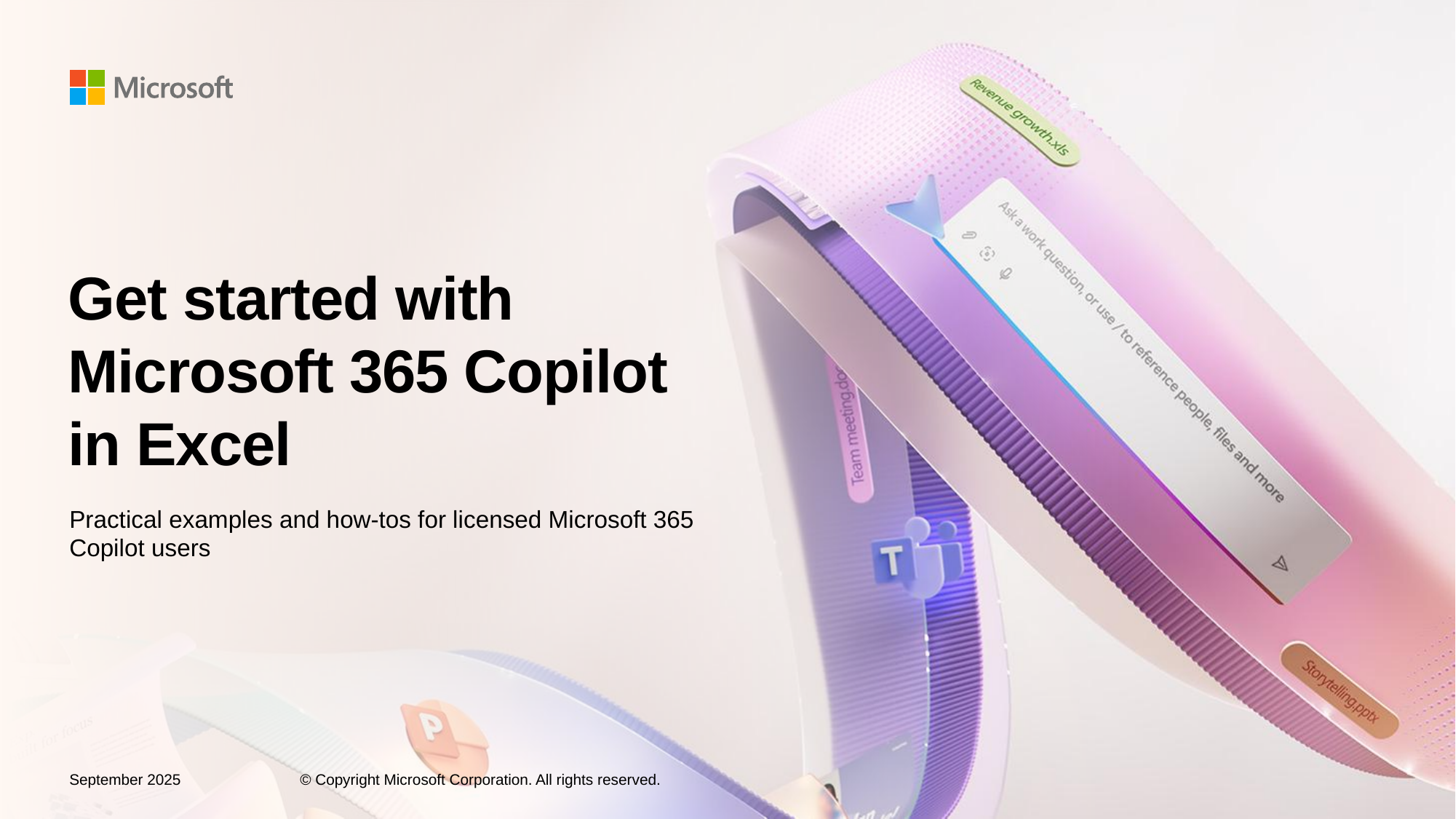

# Get started with Microsoft 365 Copilot in Excel
Practical examples and how-tos for licensed Microsoft 365
Copilot users
September 2025